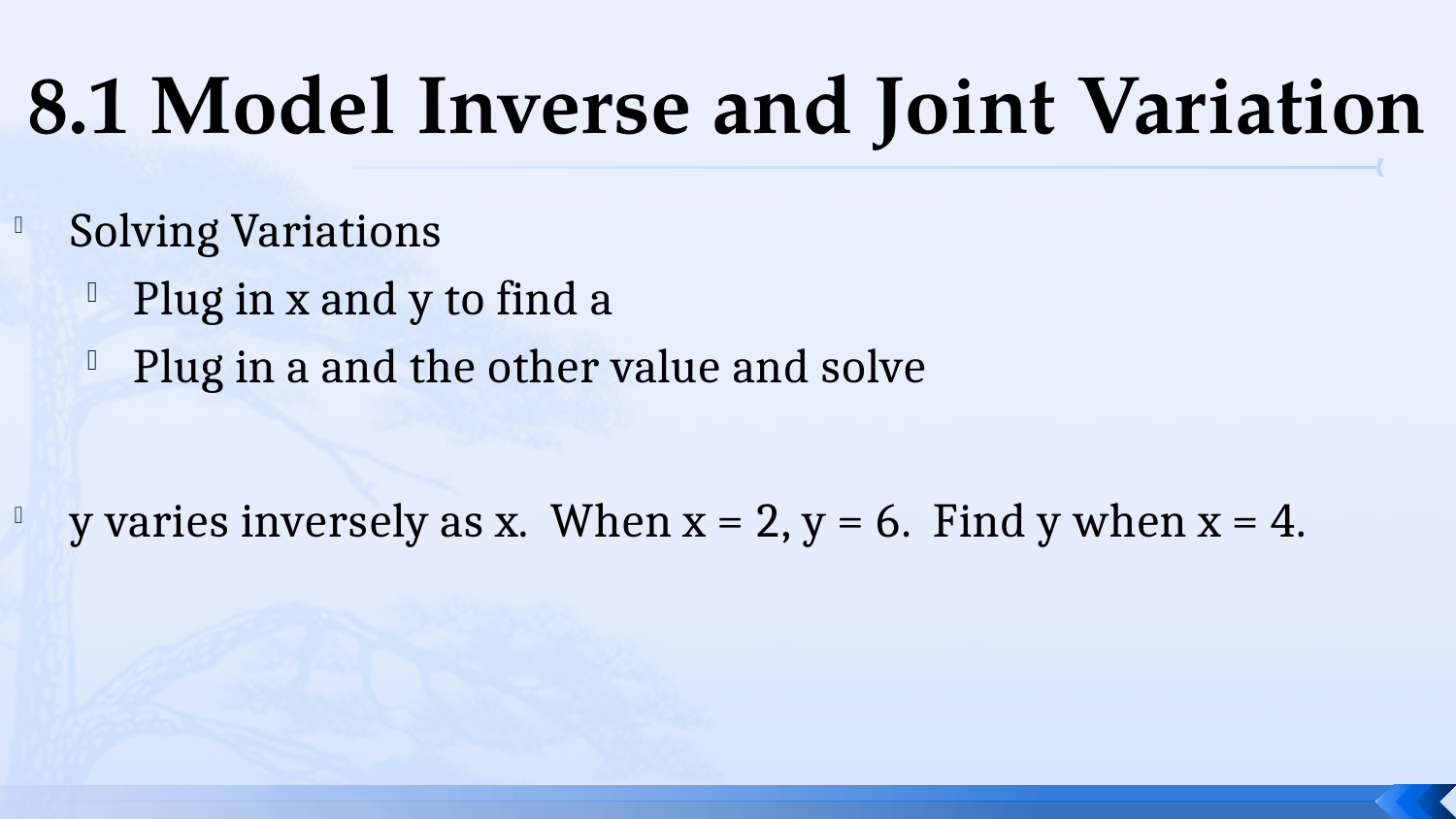

# 8.1 Model Inverse and Joint Variation
Solving Variations
Plug in x and y to find a
Plug in a and the other value and solve

y varies inversely as x.  When x = 2, y = 6.  Find y when x = 4.